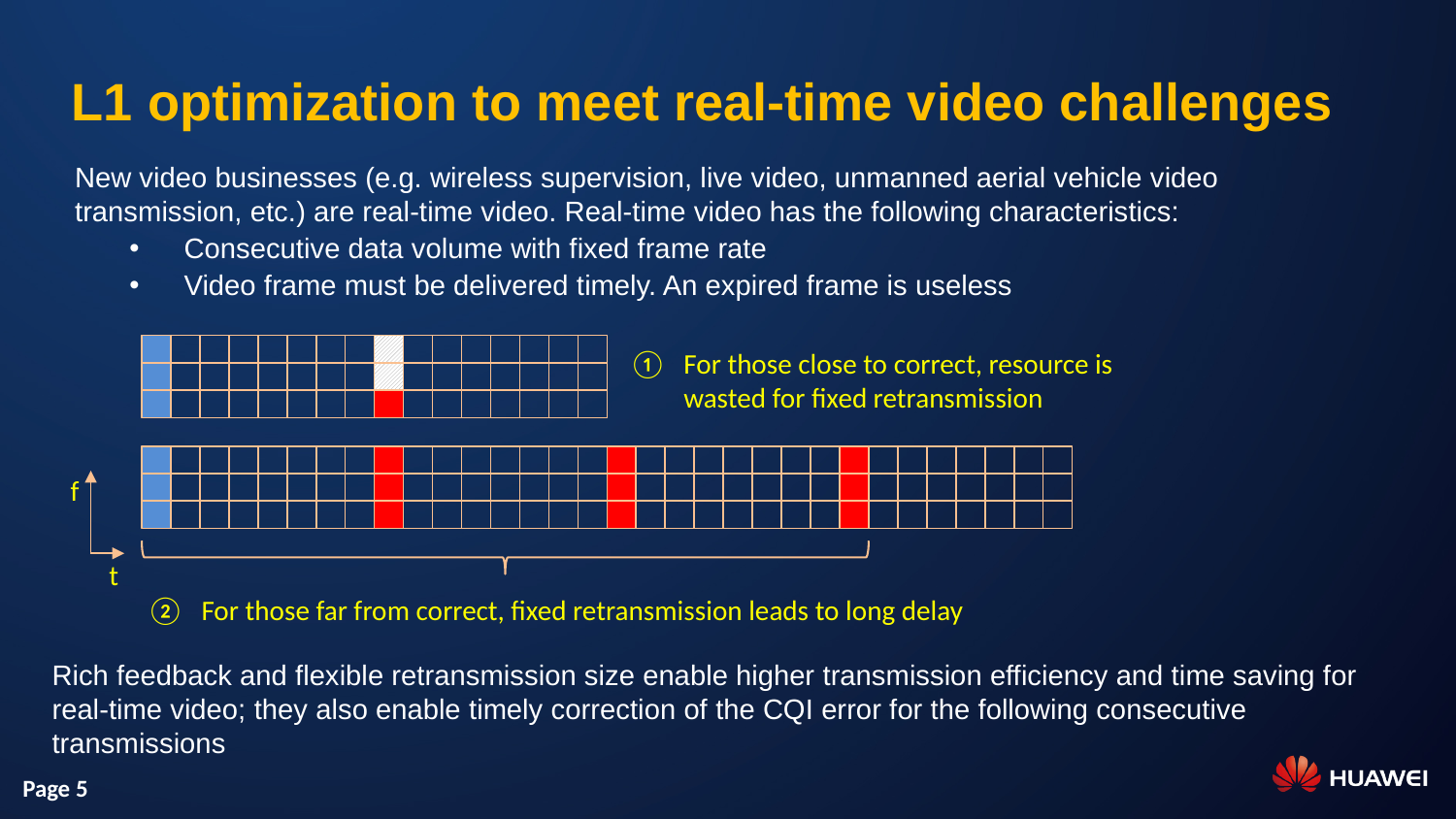

L1 optimization to meet real-time video challenges
New video businesses (e.g. wireless supervision, live video, unmanned aerial vehicle video transmission, etc.) are real-time video. Real-time video has the following characteristics:
Consecutive data volume with fixed frame rate
Video frame must be delivered timely. An expired frame is useless

For those close to correct, resource is wasted for fixed retransmission

For those far from correct, fixed retransmission leads to long delay
f
t
Rich feedback and flexible retransmission size enable higher transmission efficiency and time saving for real-time video; they also enable timely correction of the CQI error for the following consecutive transmissions